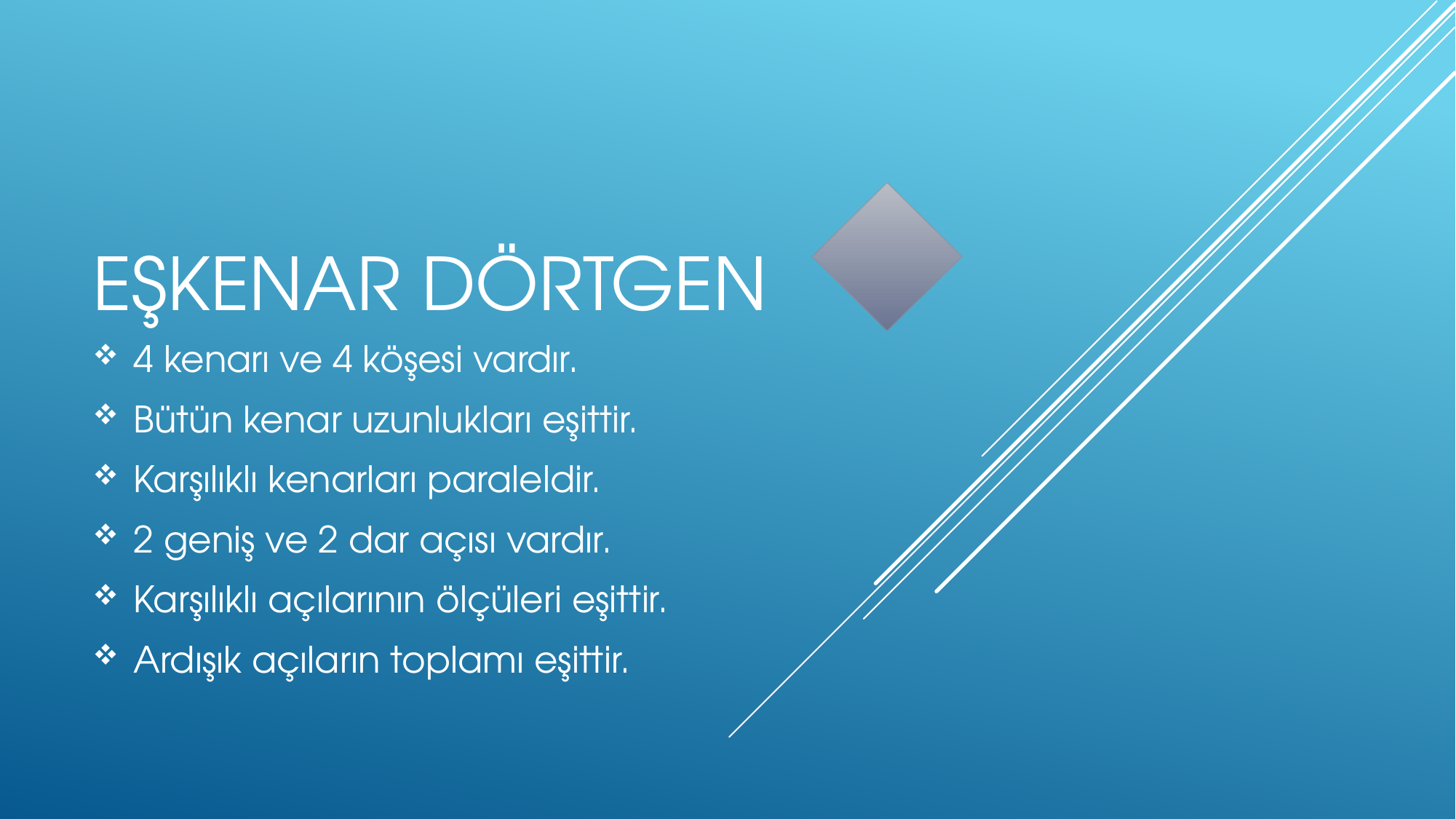

# Eşkenar dörtgen

4 kenarı ve 4 köşesi vardır.
Bütün kenar uzunlukları eşittir.
Karşılıklı kenarları paraleldir.
2 geniş ve 2 dar açısı vardır.
Karşılıklı açılarının ölçüleri eşittir.
Ardışık açıların toplamı eşittir.